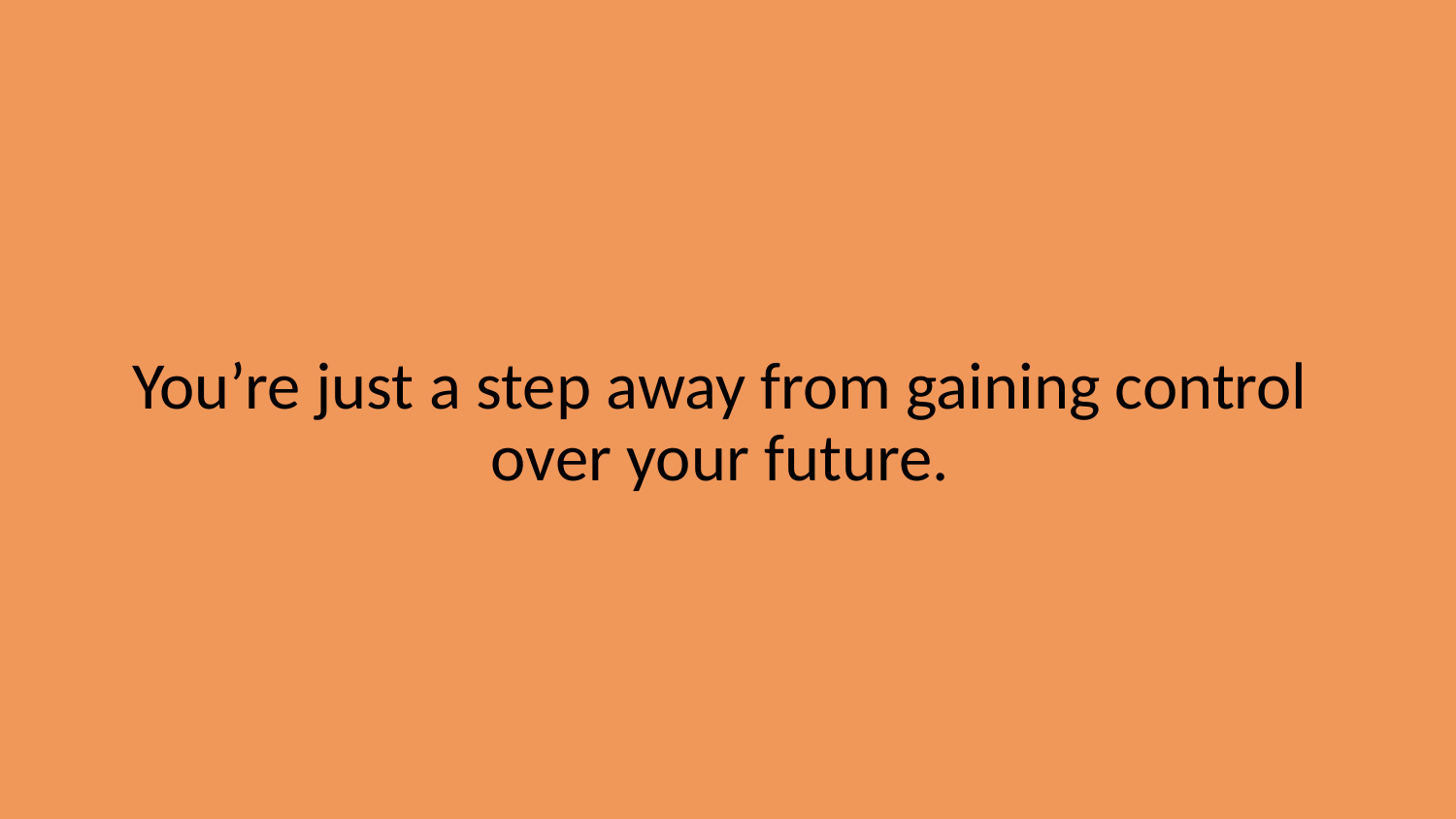

You’re just a step away from gaining control over your future.